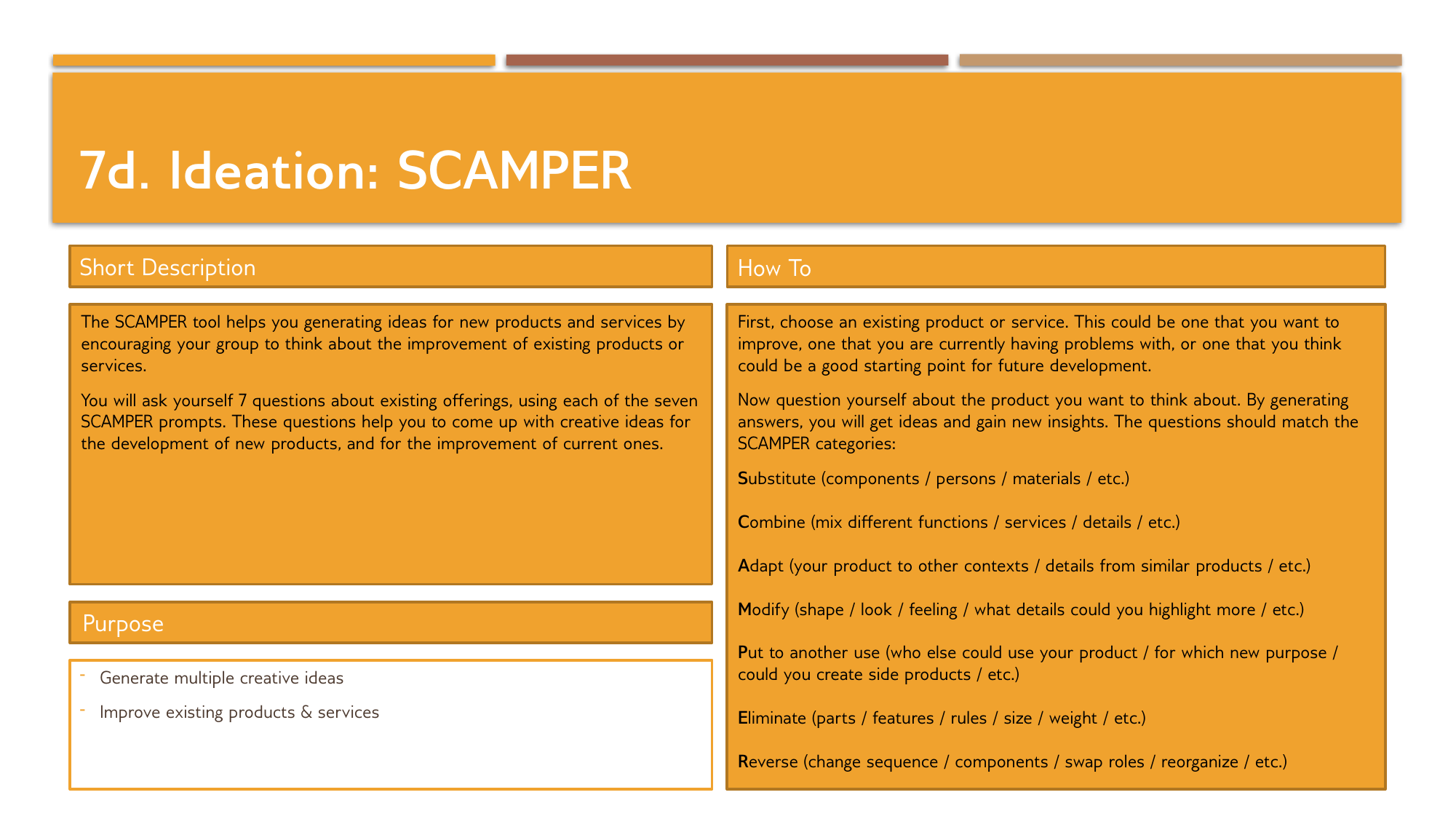

# 7d. Ideation: SCAMPER
Short Description
How To
First, choose an existing product or service. This could be one that you want to improve, one that you are currently having problems with, or one that you think could be a good starting point for future development.
Now question yourself about the product you want to think about. By generating answers, you will get ideas and gain new insights. The questions should match the SCAMPER categories:
Substitute (components / persons / materials / etc.)
Combine (mix different functions / services / details / etc.)
Adapt (your product to other contexts / details from similar products / etc.)
Modify (shape / look / feeling / what details could you highlight more / etc.)
Put to another use (who else could use your product / for which new purpose / could you create side products / etc.)
Eliminate (parts / features / rules / size / weight / etc.)
Reverse (change sequence / components / swap roles / reorganize / etc.)
The SCAMPER tool helps you generating ideas for new products and services by encouraging your group to think about the improvement of existing products or services.
You will ask yourself 7 questions about existing offerings, using each of the seven SCAMPER prompts. These questions help you to come up with creative ideas for the development of new products, and for the improvement of current ones.
Purpose
Generate multiple creative ideas
Improve existing products & services